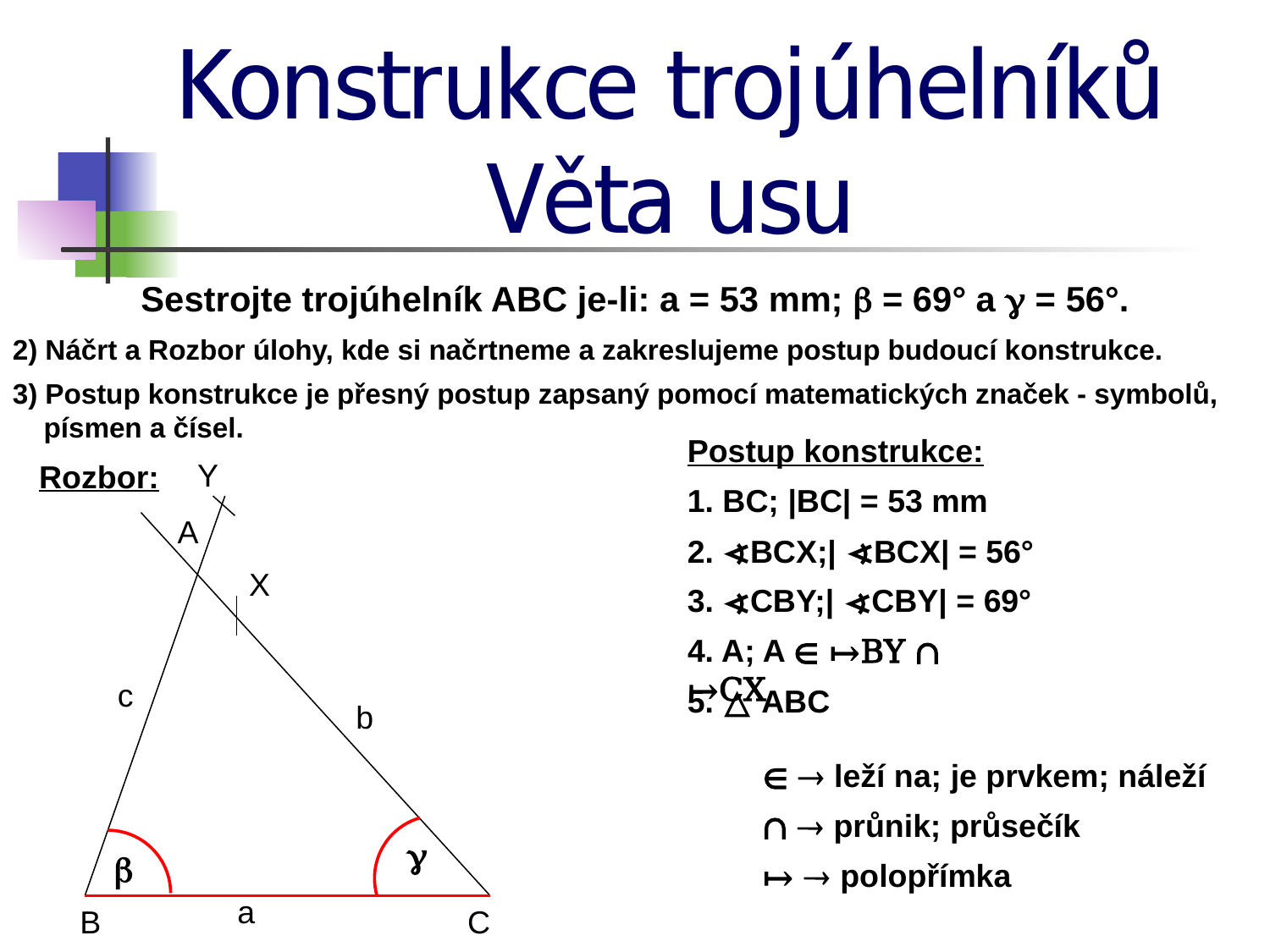

Konstrukce trojúhelníků
Věta usu
Sestrojte trojúhelník ABC je-li: a = 53 mm; β = 69° a γ = 56°.
2) Náčrt a Rozbor úlohy, kde si načrtneme a zakreslujeme postup budoucí konstrukce.
3) Postup konstrukce je přesný postup zapsaný pomocí matematických značek - symbolů,
    písmen a čísel.
Postup konstrukce:
Y
Rozbor:
1. BC; |BC| = 53 mm
A
2. ∢BCX;| ∢BCX| = 56°
X
3. ∢CBY;| ∢CBY| = 69°
4. A; A ∈ ↦BY ∩ ↦CX
c
5. △ ABC
b
∈ → leží na; je prvkem; náleží
∩ → průnik; průsečík

γ

β
↦ → polopřímka
a
B
C